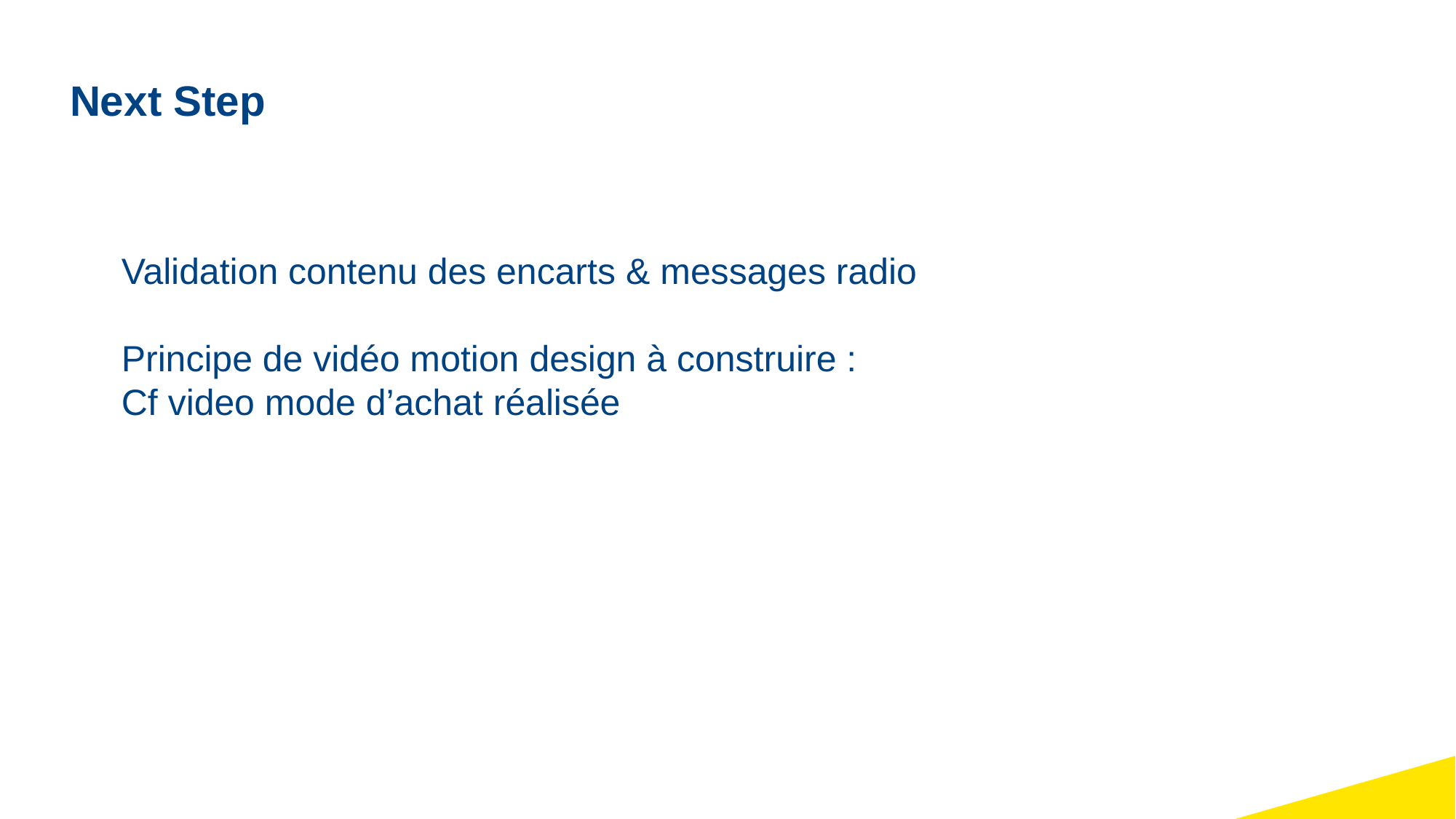

Next Step
Validation contenu des encarts & messages radio

Principe de vidéo motion design à construire :
Cf video mode d’achat réalisée